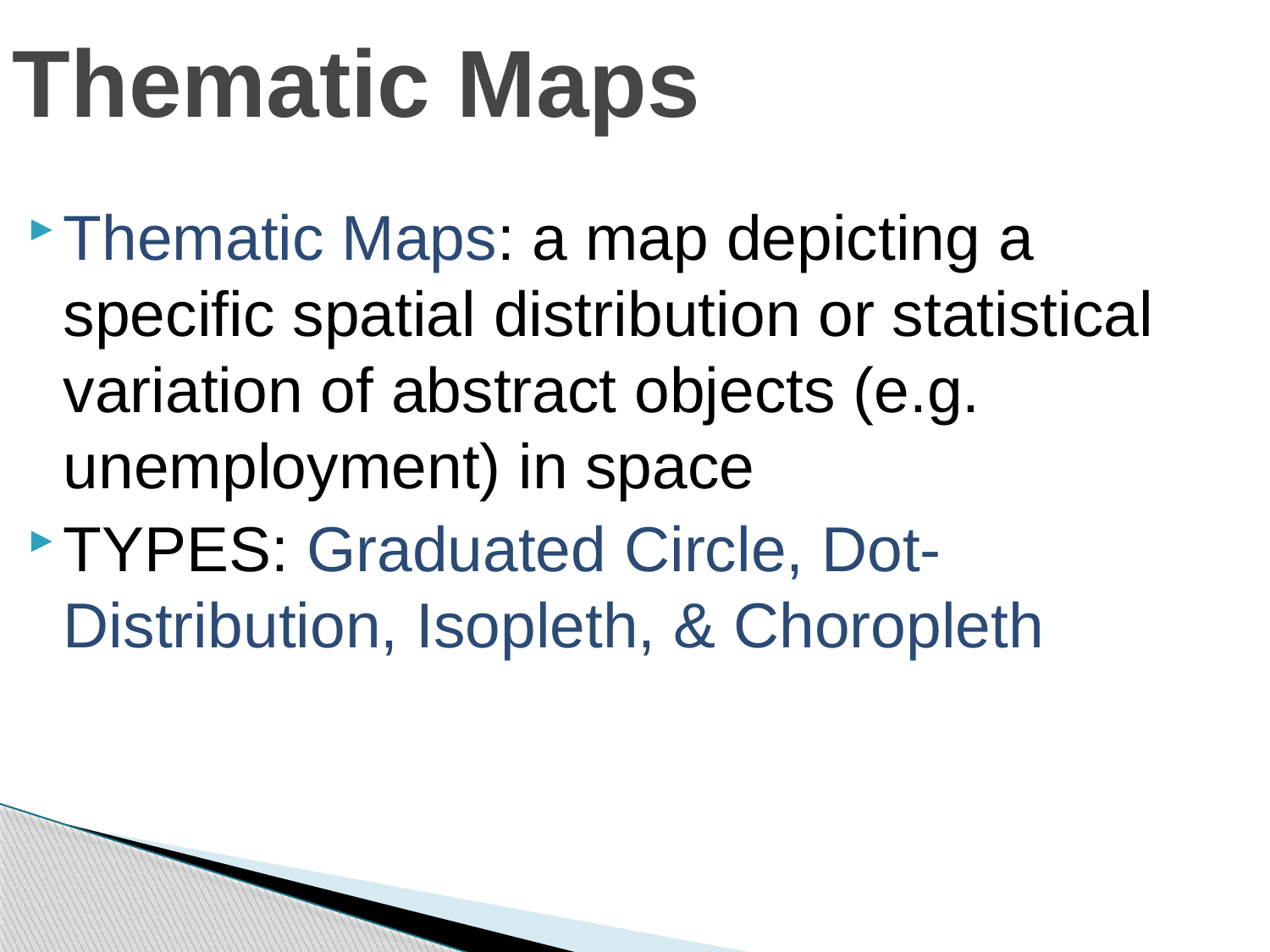

# Thematic Maps
Thematic Maps: a map depicting a specific spatial distribution or statistical variation of abstract objects (e.g. unemployment) in space
TYPES: Graduated Circle, Dot-Distribution, Isopleth, & Choropleth